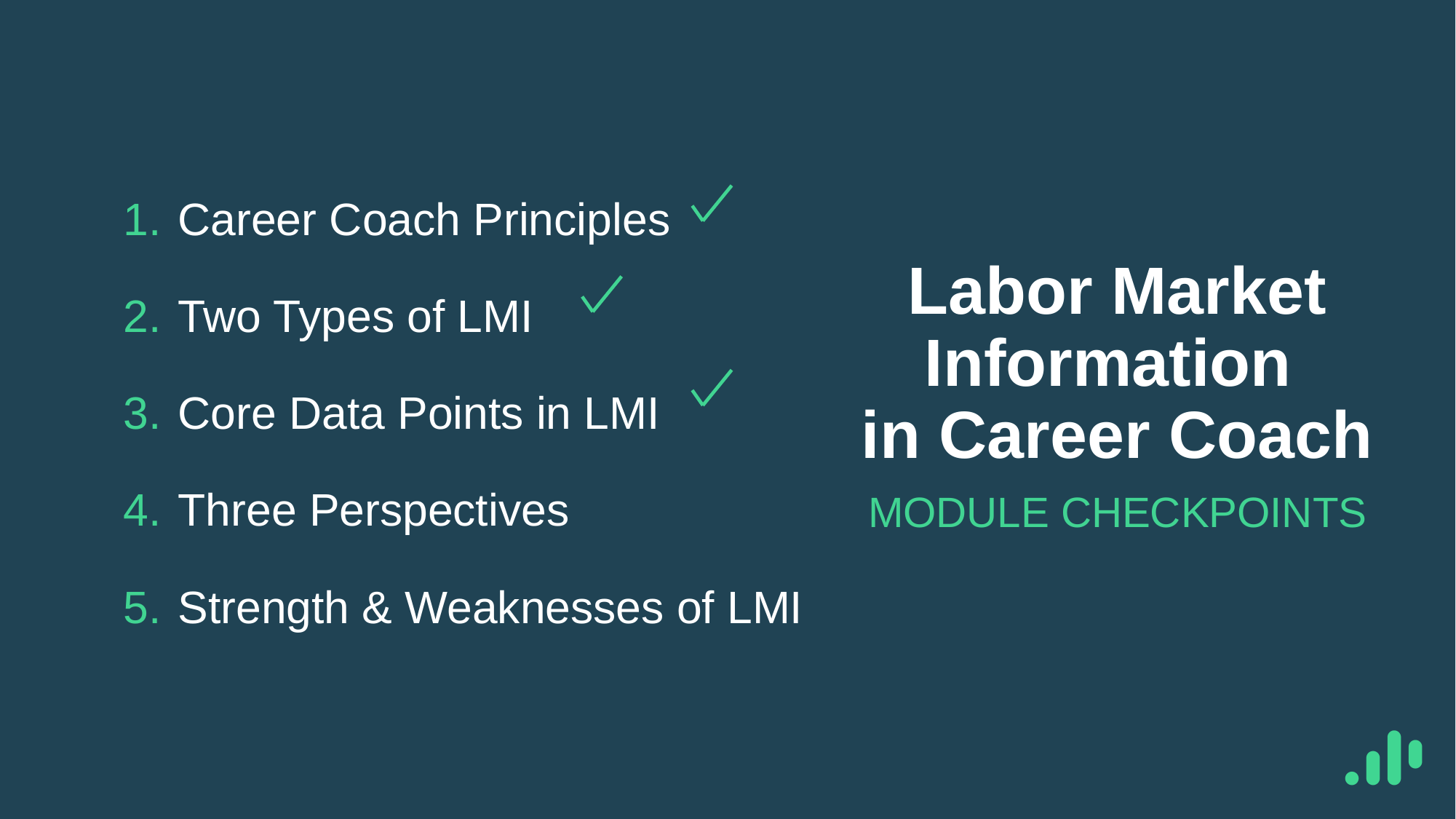

Career Coach Principles
Two Types of LMI
Core Data Points in LMI
Three Perspectives
Strength & Weaknesses of LMI
# Labor Market Information in Career Coach
MODULE CHECKPOINTS